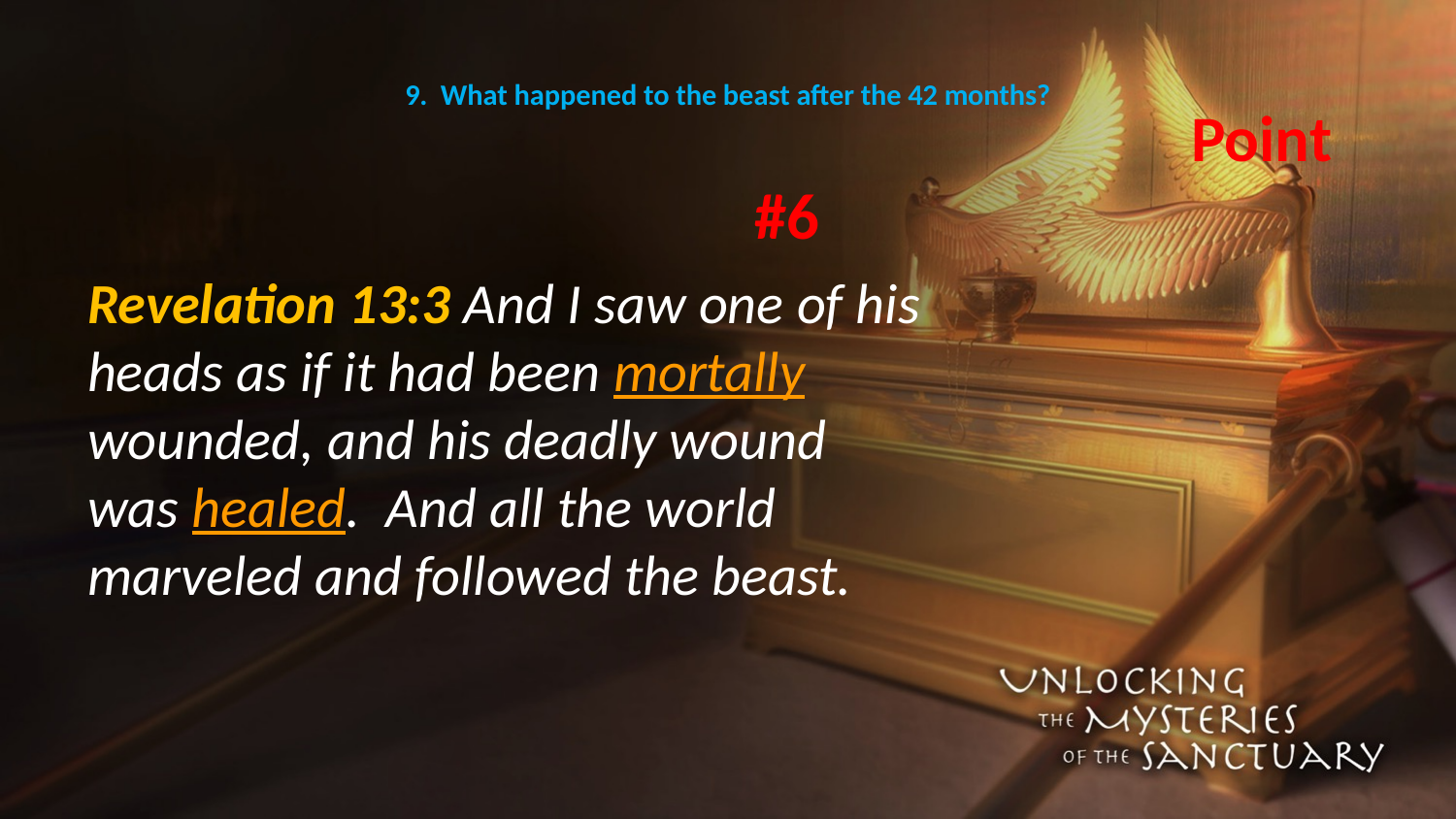

# 9.  What happened to the beast after the 42 months?

			Point #6
Revelation 13:3 And I saw one of his heads as if it had been mortally wounded, and his deadly wound was healed.  And all the world marveled and followed the beast.